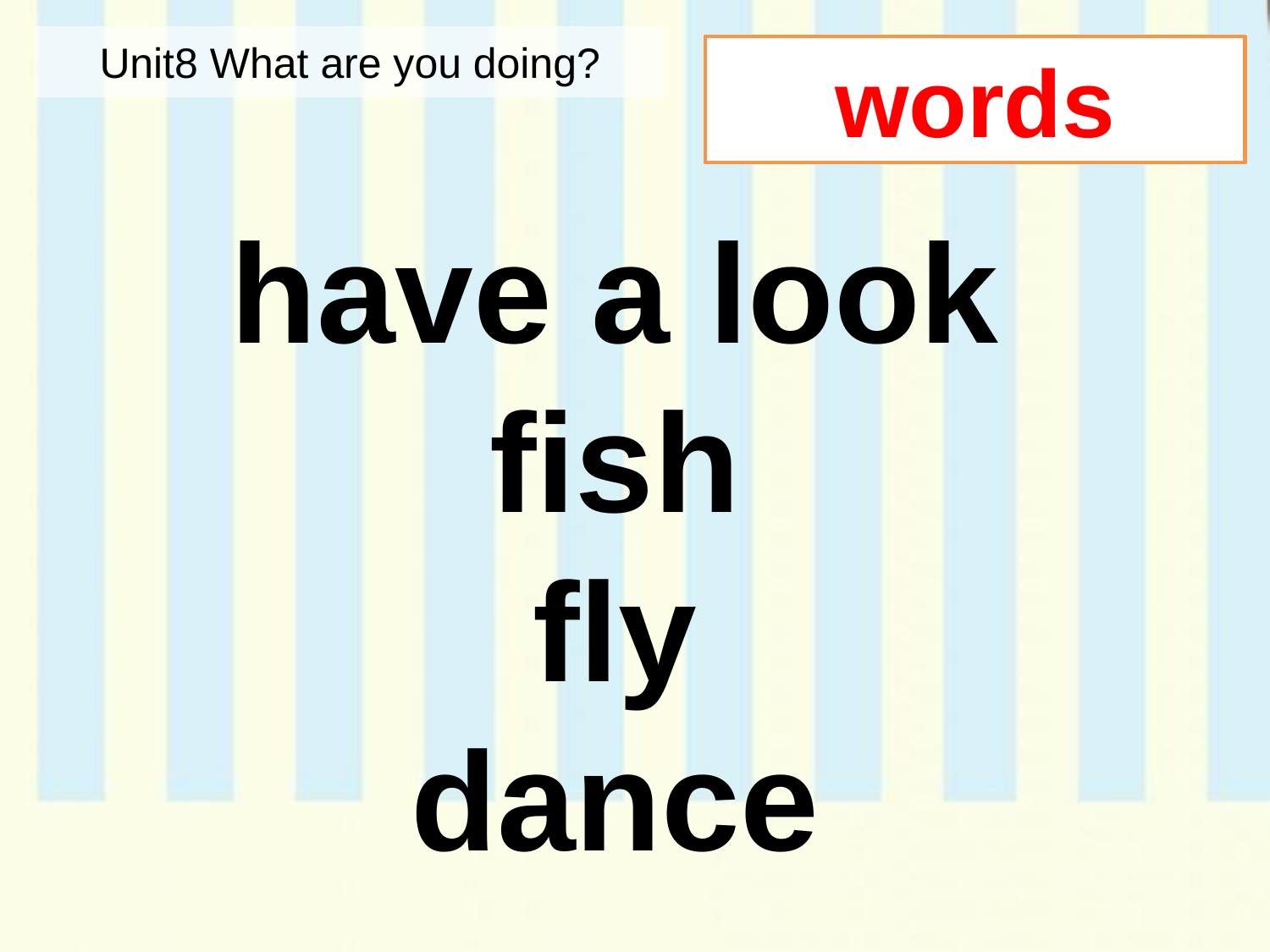

words
have a look
fish
fly
dance